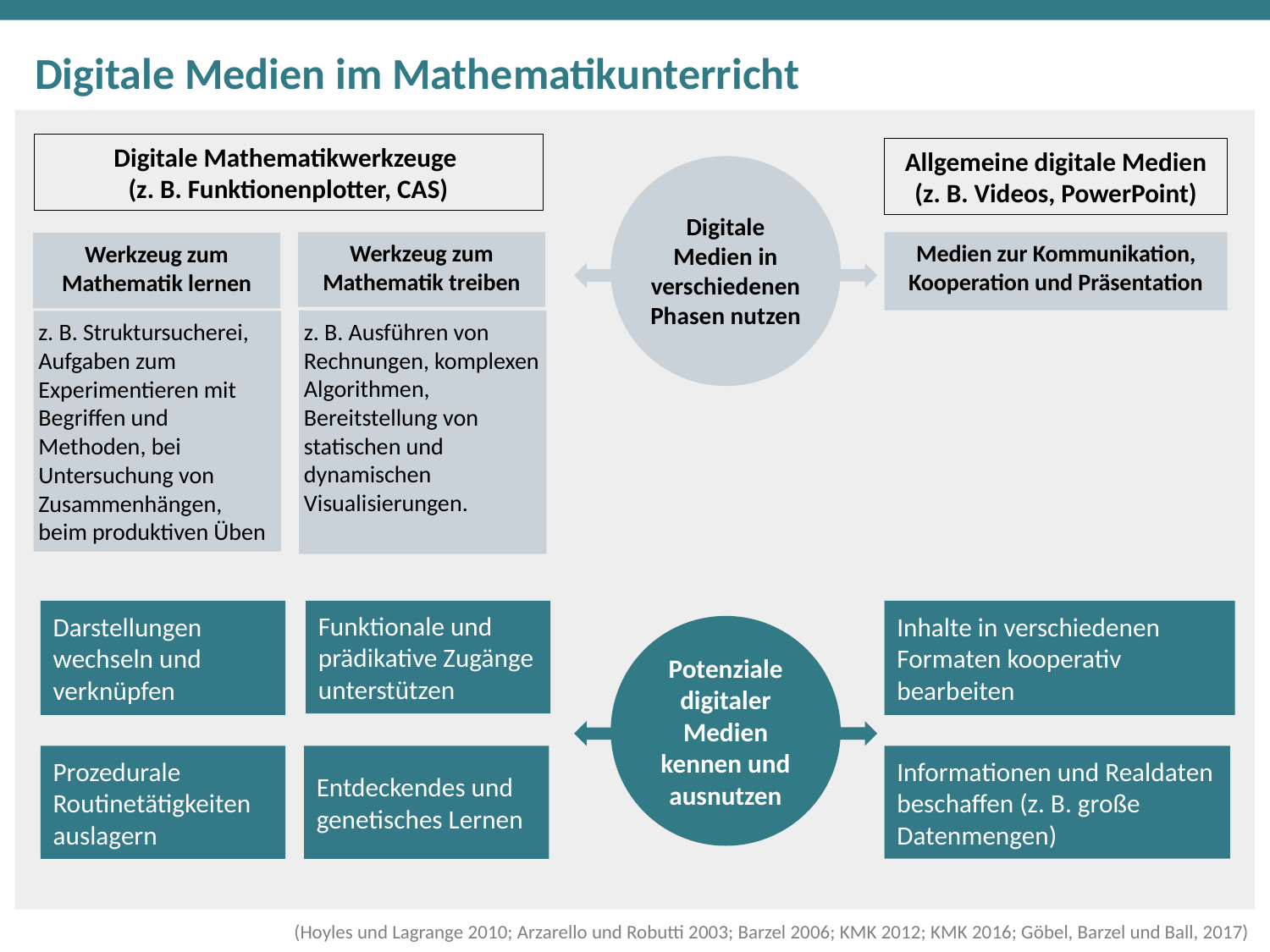

# Digitale Medien im Mathematikunterricht

Digitale Mathematikwerkzeuge
(z. B. Funktionenplotter, CAS)
Allgemeine digitale Medien
(z. B. Videos, PowerPoint)
Digitale Medien in verschiedenen Phasen nutzen
Werkzeug zum Mathematik treiben
Medien zur Kommunikation, Kooperation und Präsentation
Werkzeug zum Mathematik lernen

z. B. Ausführen von Rechnungen, komplexen Algorithmen, Bereitstellung von statischen und dynamischen Visualisierungen.
z. B. Struktursucherei, Aufgaben zum Experimentieren mit Begriffen und Methoden, bei Untersuchung von Zusammenhängen, beim produktiven Üben
Inhalte in verschiedenen Formaten kooperativ bearbeiten
Darstellungen wechseln und verknüpfen
Funktionale und prädikative Zugänge unterstützen
Potenziale digitaler Medien kennen und ausnutzen

Informationen und Realdaten beschaffen (z. B. große Datenmengen)
Prozedurale Routinetätigkeiten auslagern
Entdeckendes und genetisches Lernen
(Hoyles und Lagrange 2010; Arzarello und Robutti 2003; Barzel 2006; KMK 2012; KMK 2016; Göbel, Barzel und Ball, 2017)